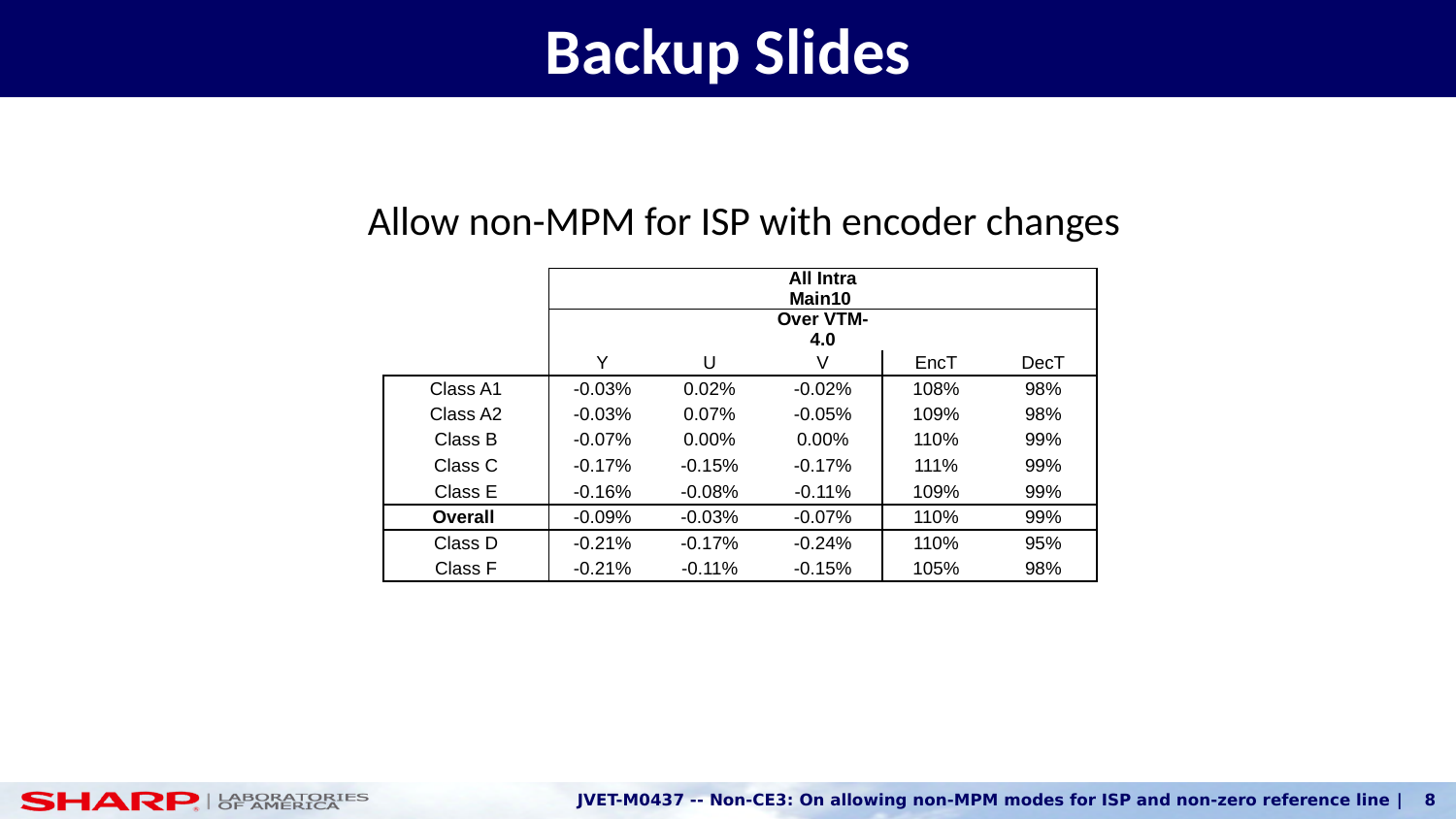

# Backup Slides
Allow non-MPM for ISP with encoder changes

|  |  |  | All Intra Main10 |  |  |
| --- | --- | --- | --- | --- | --- |
|  |  |  | Over VTM-4.0 |  |  |
|  | Y | U | V | EncT | DecT |
| Class A1 | -0.03% | 0.02% | -0.02% | 108% | 98% |
| Class A2 | -0.03% | 0.07% | -0.05% | 109% | 98% |
| Class B | -0.07% | 0.00% | 0.00% | 110% | 99% |
| Class C | -0.17% | -0.15% | -0.17% | 111% | 99% |
| Class E | -0.16% | -0.08% | -0.11% | 109% | 99% |
| Overall | -0.09% | -0.03% | -0.07% | 110% | 99% |
| Class D | -0.21% | -0.17% | -0.24% | 110% | 95% |
| Class F | -0.21% | -0.11% | -0.15% | 105% | 98% |